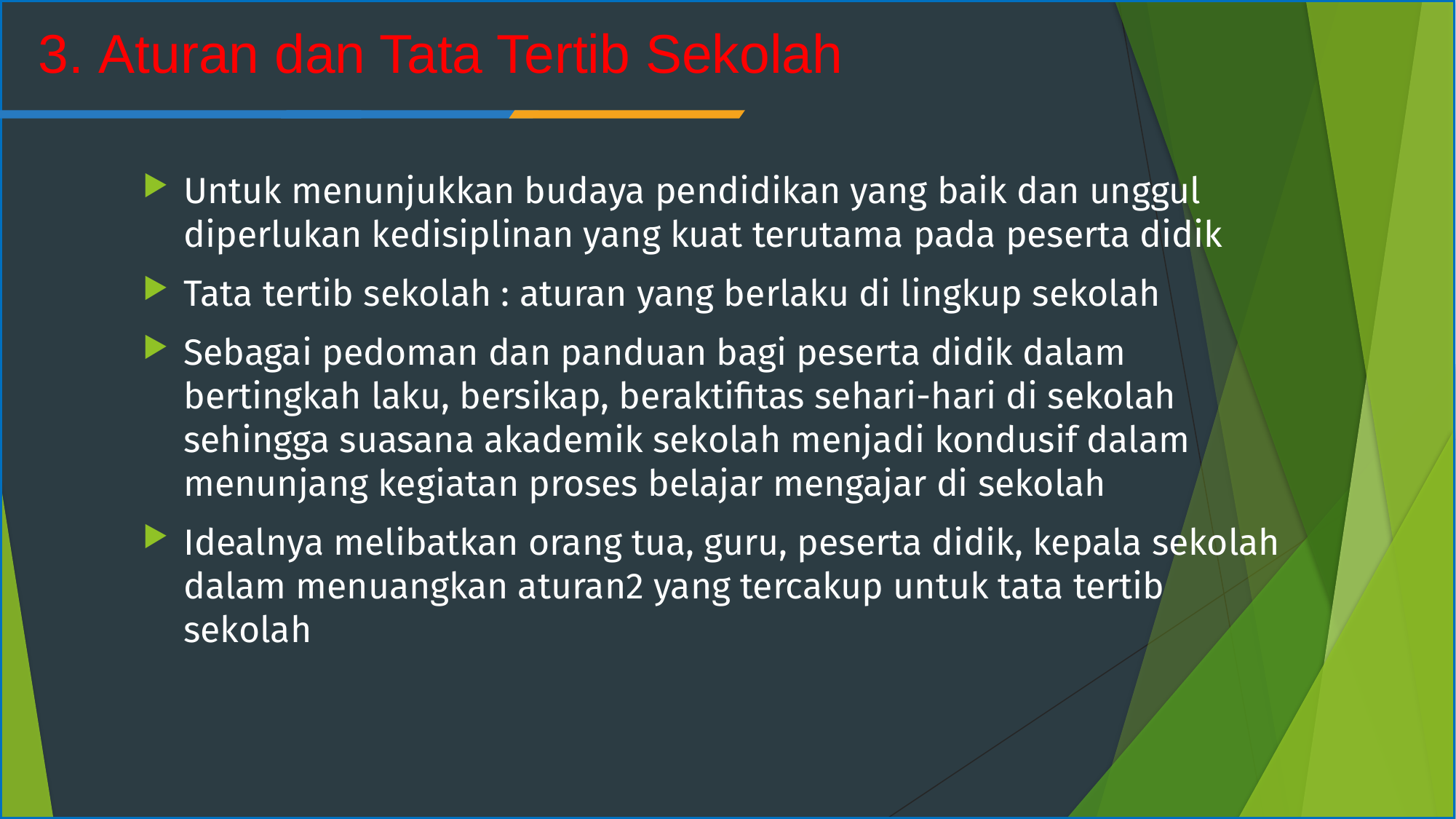

# 3. Aturan dan Tata Tertib Sekolah

Untuk menunjukkan budaya pendidikan yang baik dan unggul diperlukan kedisiplinan yang kuat terutama pada peserta didik
Tata tertib sekolah : aturan yang berlaku di lingkup sekolah
Sebagai pedoman dan panduan bagi peserta didik dalam bertingkah laku, bersikap, beraktifitas sehari-hari di sekolah sehingga suasana akademik sekolah menjadi kondusif dalam menunjang kegiatan proses belajar mengajar di sekolah
Idealnya melibatkan orang tua, guru, peserta didik, kepala sekolah dalam menuangkan aturan2 yang tercakup untuk tata tertib sekolah